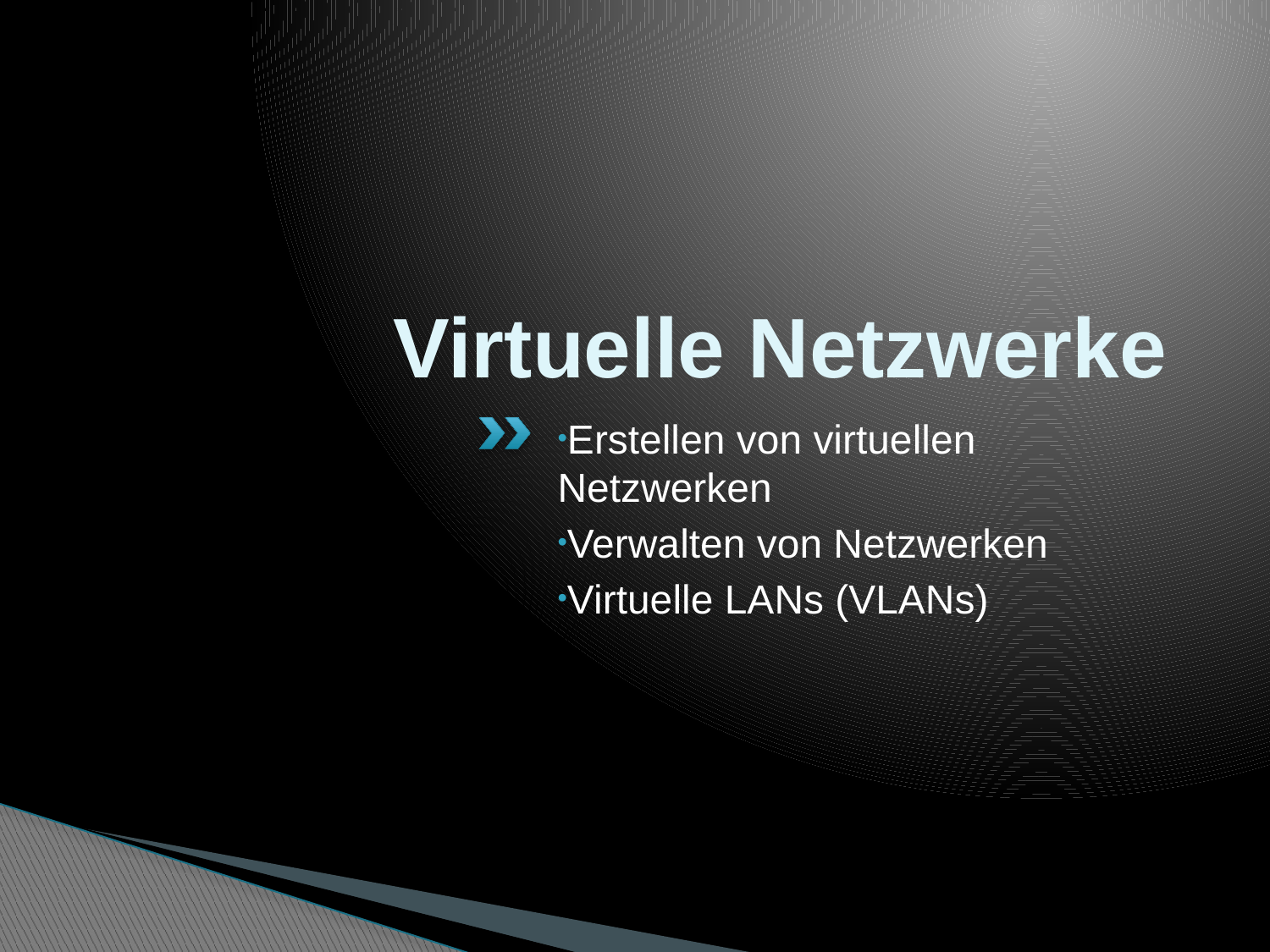

# Virtuelle Netzwerke
Erstellen von virtuellen Netzwerken
Verwalten von Netzwerken
Virtuelle LANs (VLANs)